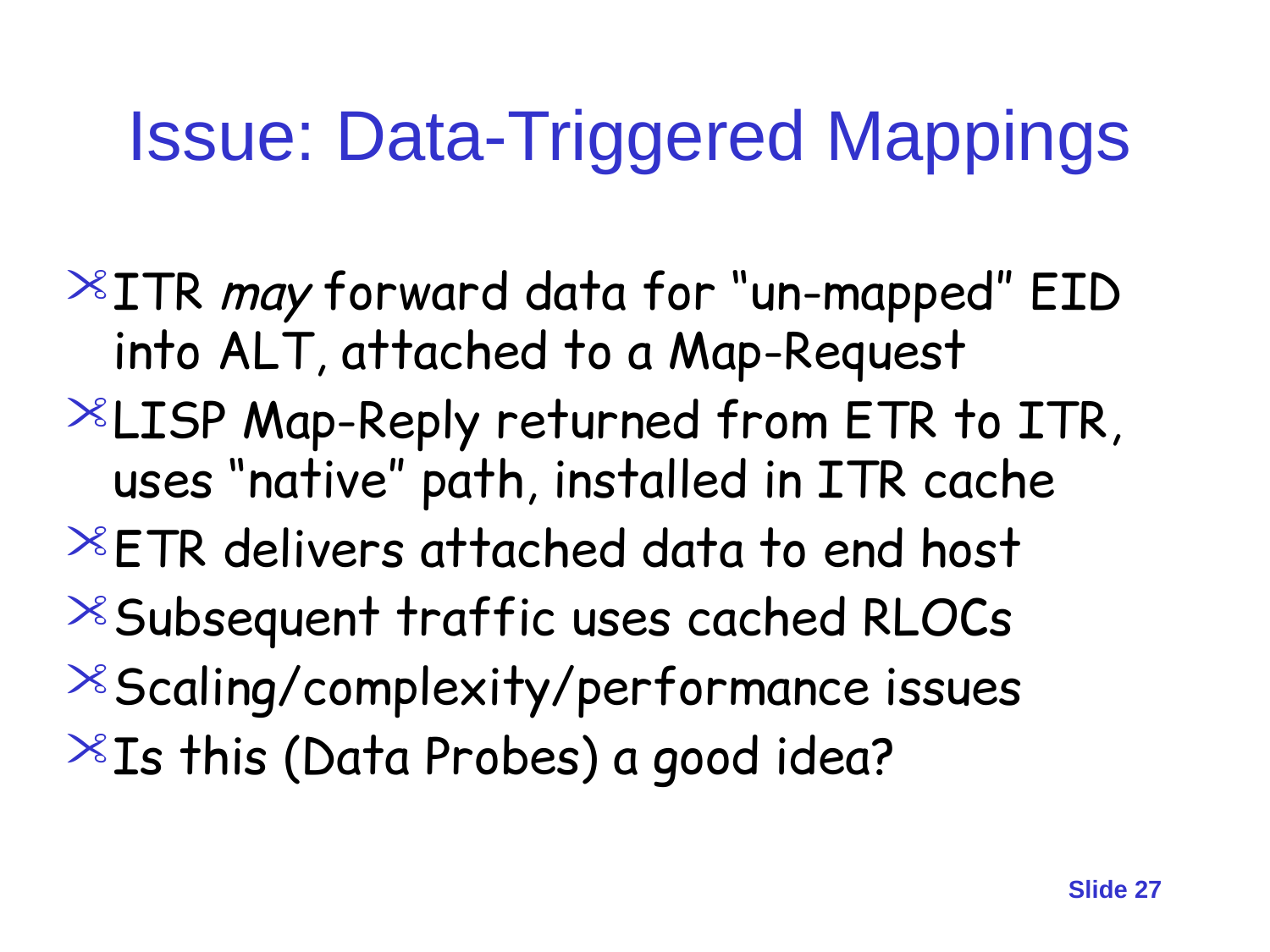

# Issue: Data-Triggered Mappings
ITR may forward data for “un-mapped” EID into ALT, attached to a Map-Request
LISP Map-Reply returned from ETR to ITR, uses “native” path, installed in ITR cache
ETR delivers attached data to end host
Subsequent traffic uses cached RLOCs
Scaling/complexity/performance issues
Is this (Data Probes) a good idea?
Slide 27